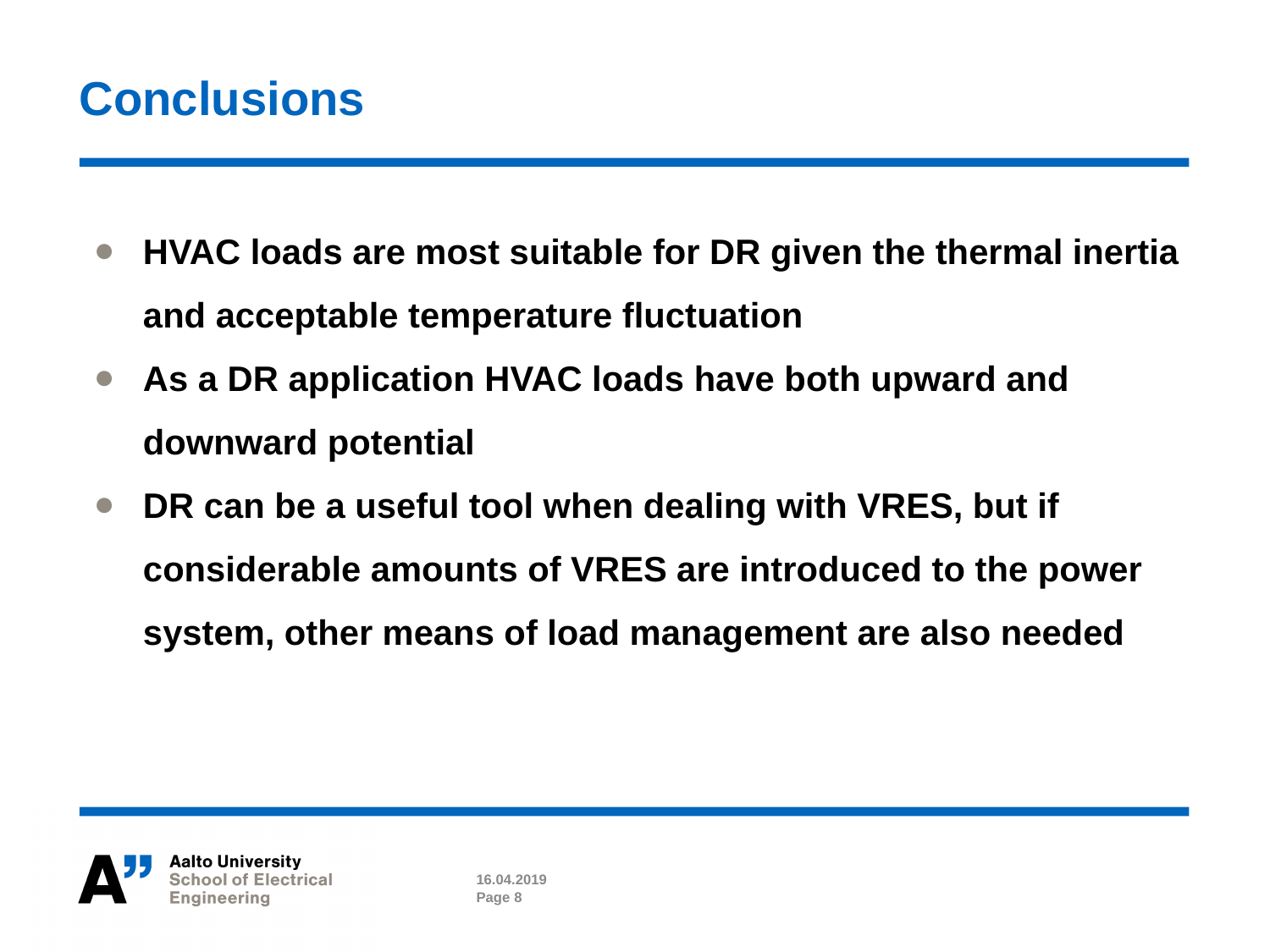

# Conclusions
HVAC loads are most suitable for DR given the thermal inertia and acceptable temperature fluctuation
As a DR application HVAC loads have both upward and downward potential
DR can be a useful tool when dealing with VRES, but if considerable amounts of VRES are introduced to the power system, other means of load management are also needed

16.04.2019
Page 8